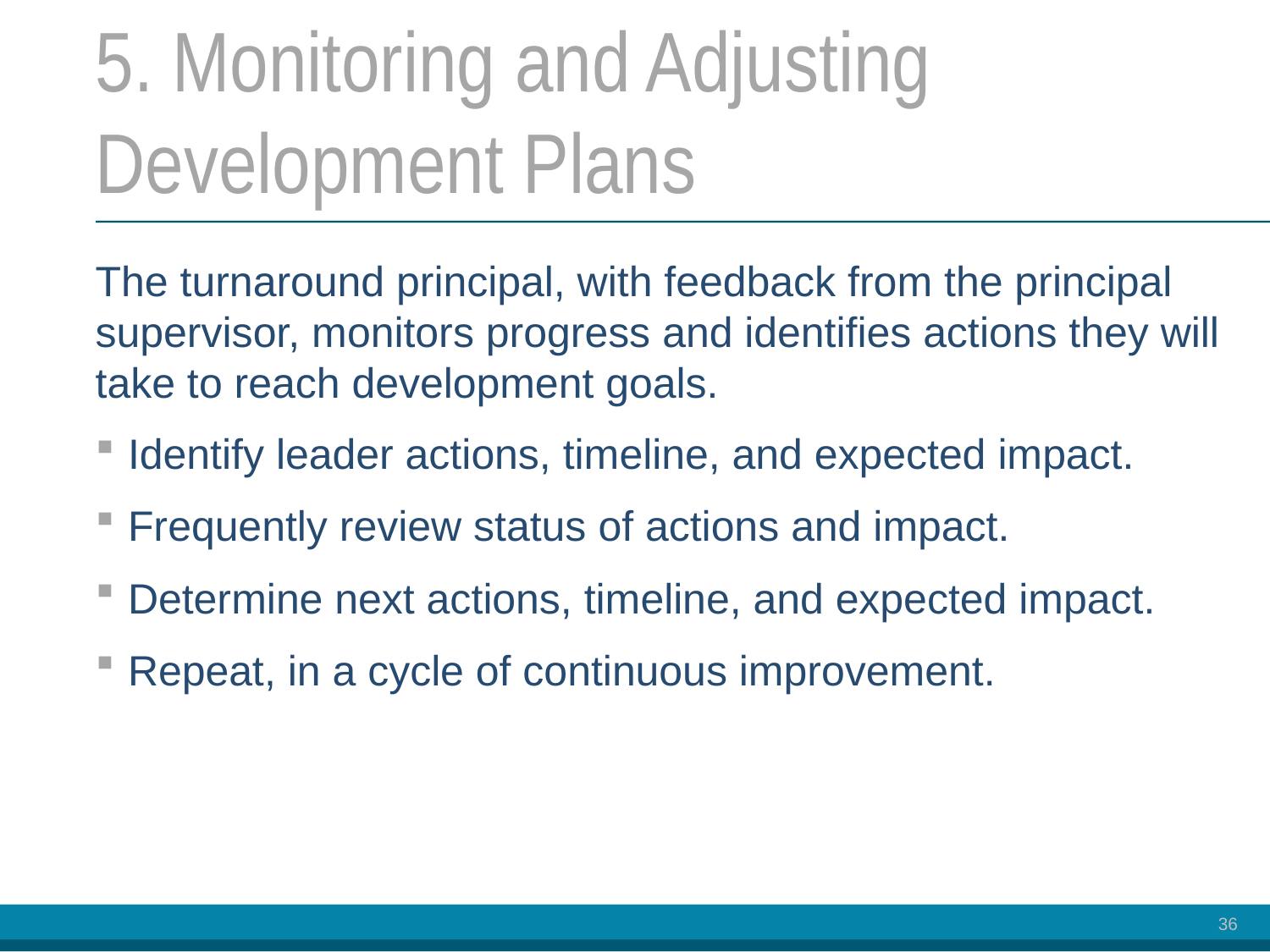

# 5. Monitoring and Adjusting Development Plans
The turnaround principal, with feedback from the principal supervisor, monitors progress and identifies actions they will take to reach development goals.
Identify leader actions, timeline, and expected impact.
Frequently review status of actions and impact.
Determine next actions, timeline, and expected impact.
Repeat, in a cycle of continuous improvement.
36